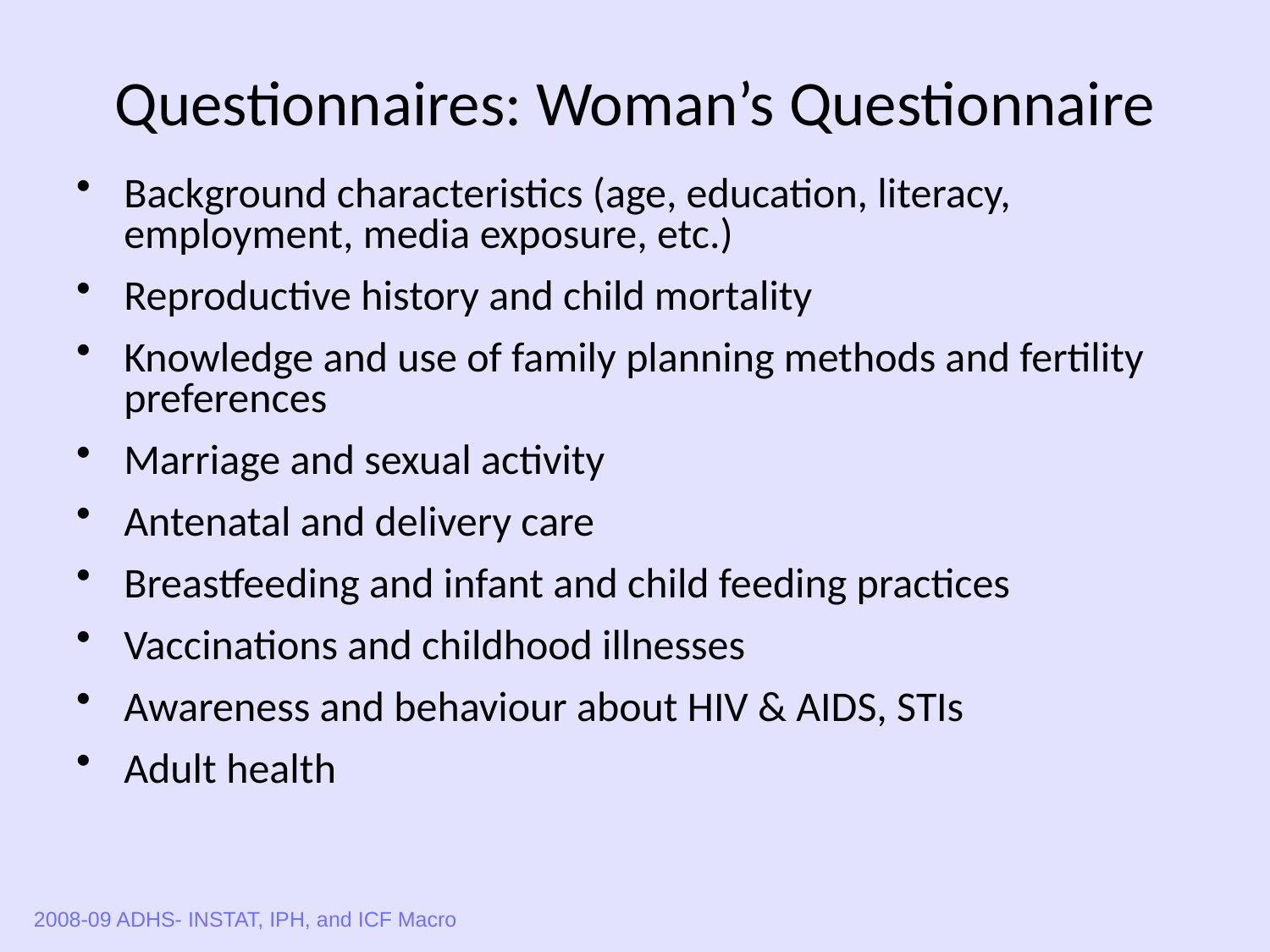

# Questionnaires: Woman’s Questionnaire
Background characteristics (age, education, literacy, employment, media exposure, etc.)
Reproductive history and child mortality
Knowledge and use of family planning methods and fertility preferences
Marriage and sexual activity
Antenatal and delivery care
Breastfeeding and infant and child feeding practices
Vaccinations and childhood illnesses
Awareness and behaviour about HIV & AIDS, STIs
Adult health
2008-09 ADHS- INSTAT, IPH, and ICF Macro